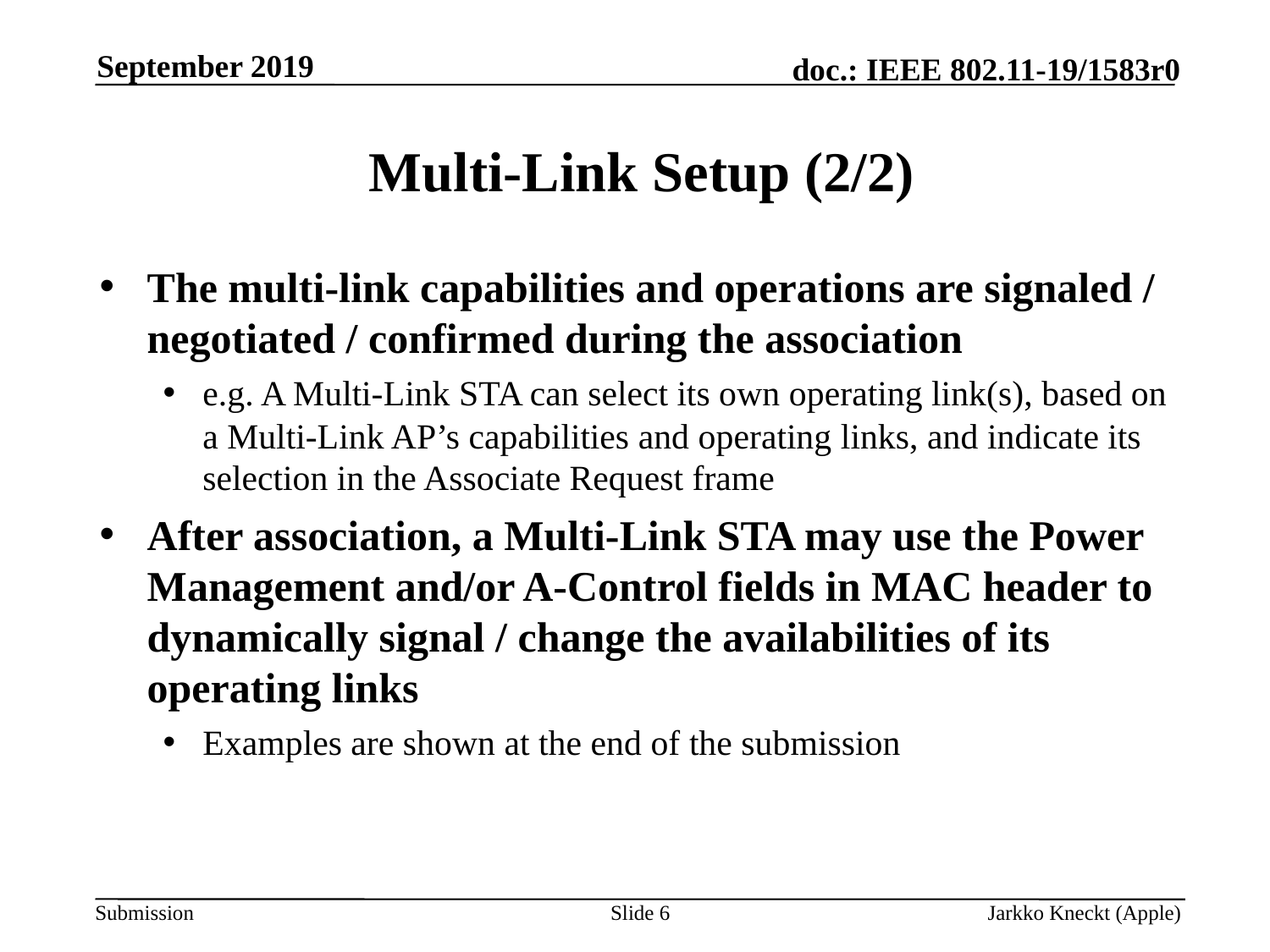

September 2019
# Multi-Link Setup (2/2)
The multi-link capabilities and operations are signaled / negotiated / confirmed during the association
e.g. A Multi-Link STA can select its own operating link(s), based on a Multi-Link AP’s capabilities and operating links, and indicate its selection in the Associate Request frame
After association, a Multi-Link STA may use the Power Management and/or A-Control fields in MAC header to dynamically signal / change the availabilities of its operating links
Examples are shown at the end of the submission
Slide 6
Jarkko Kneckt (Apple)